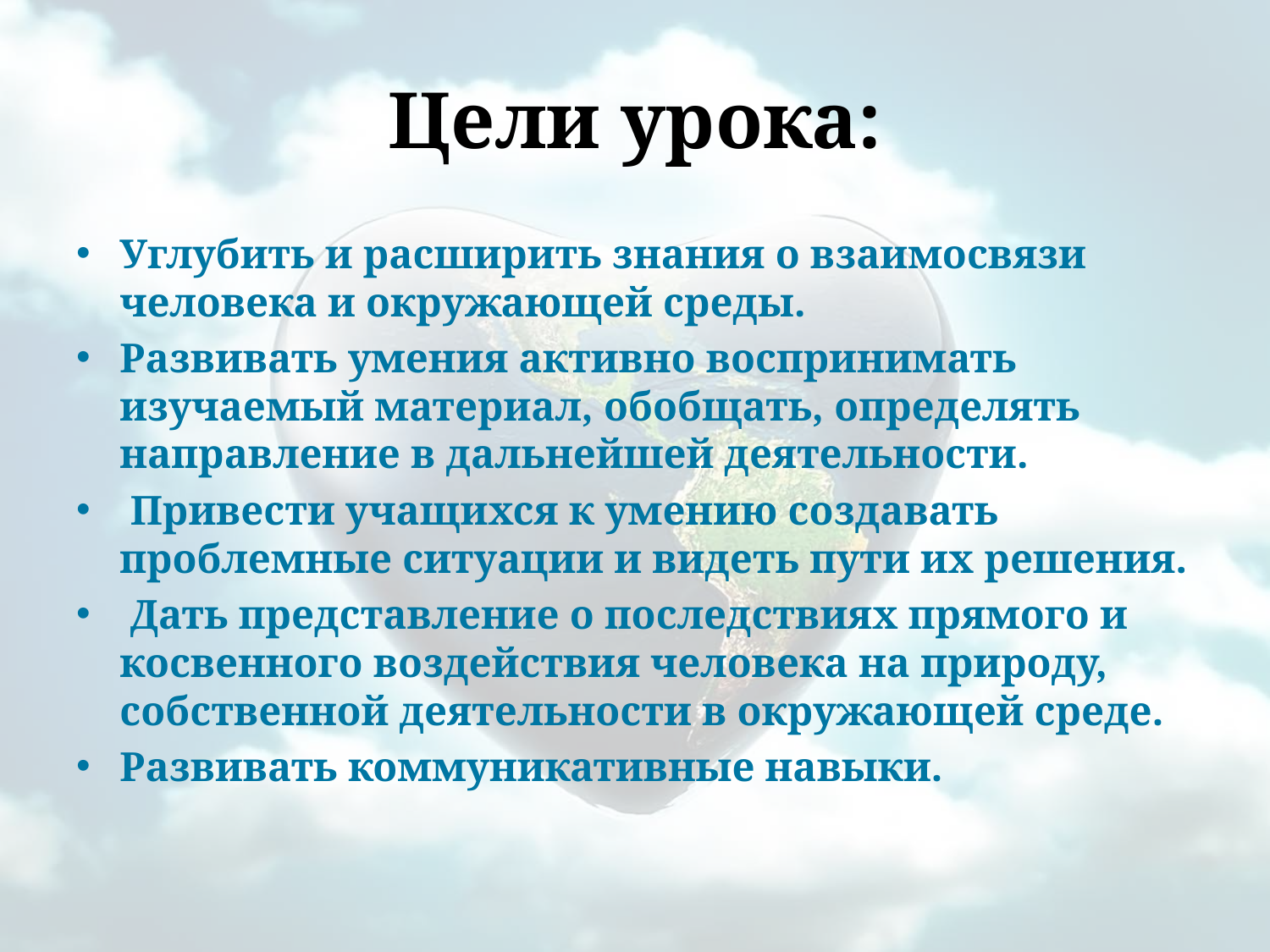

# Цели урока:
Углубить и расширить знания о взаимосвязи человека и окружающей среды.
Развивать умения активно воспринимать изучаемый материал, обобщать, определять направление в дальнейшей деятельности.
 Привести учащихся к умению создавать проблемные ситуации и видеть пути их решения.
 Дать представление о последствиях прямого и косвенного воздействия человека на природу, собственной деятельности в окружающей среде.
Развивать коммуникативные навыки.